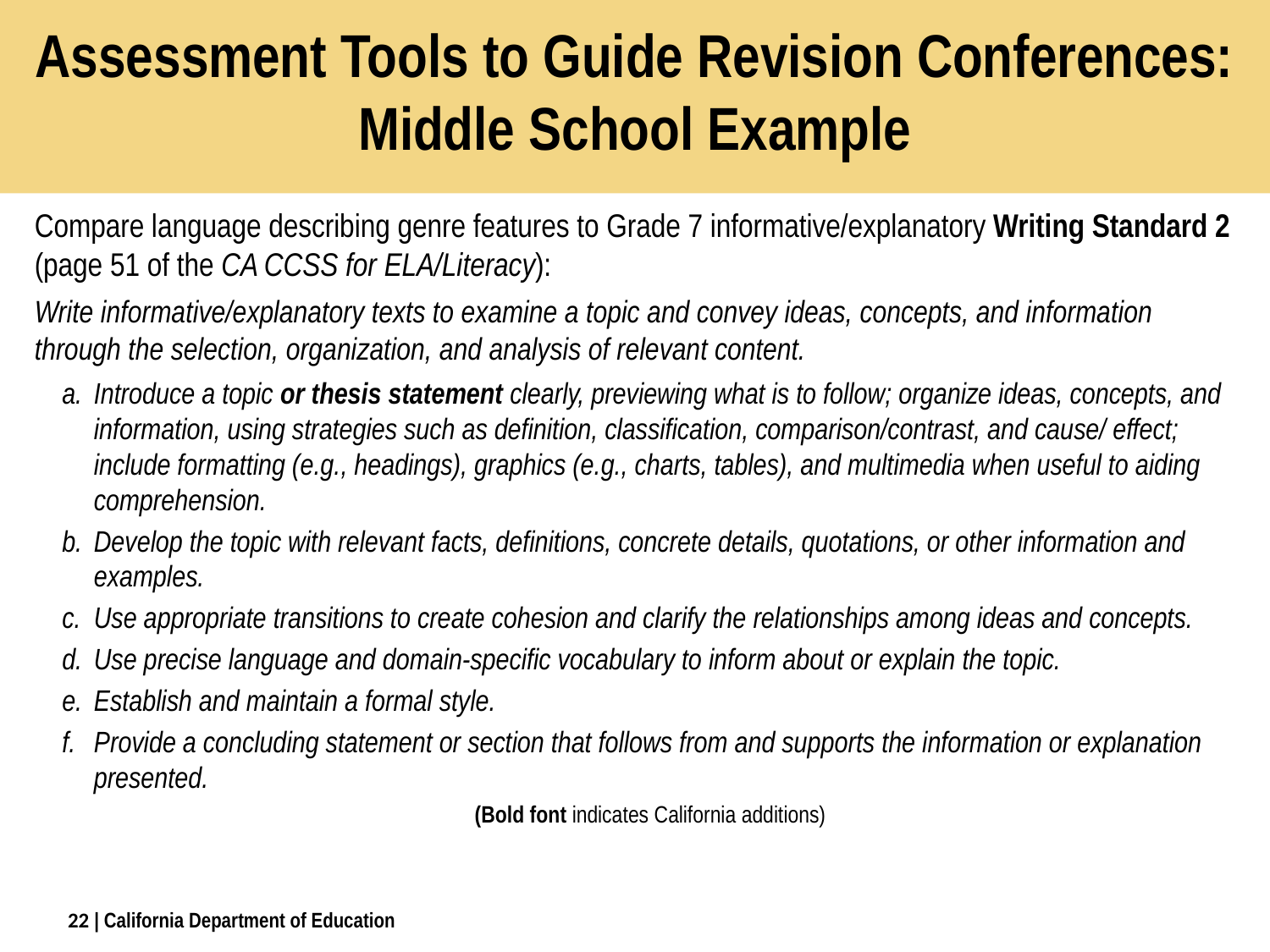

# Assessment Tools to Guide Revision Conferences: Middle School Example
Compare language describing genre features to Grade 7 informative/explanatory Writing Standard 2 (page 51 of the CA CCSS for ELA/Literacy):
Write informative/explanatory texts to examine a topic and convey ideas, concepts, and information through the selection, organization, and analysis of relevant content.
Introduce a topic or thesis statement clearly, previewing what is to follow; organize ideas, concepts, and information, using strategies such as definition, classification, comparison/contrast, and cause/ effect; include formatting (e.g., headings), graphics (e.g., charts, tables), and multimedia when useful to aiding comprehension.
Develop the topic with relevant facts, definitions, concrete details, quotations, or other information and examples.
Use appropriate transitions to create cohesion and clarify the relationships among ideas and concepts.
Use precise language and domain-specific vocabulary to inform about or explain the topic.
Establish and maintain a formal style.
Provide a concluding statement or section that follows from and supports the information or explanation presented.
(Bold font indicates California additions)

22
| California Department of Education